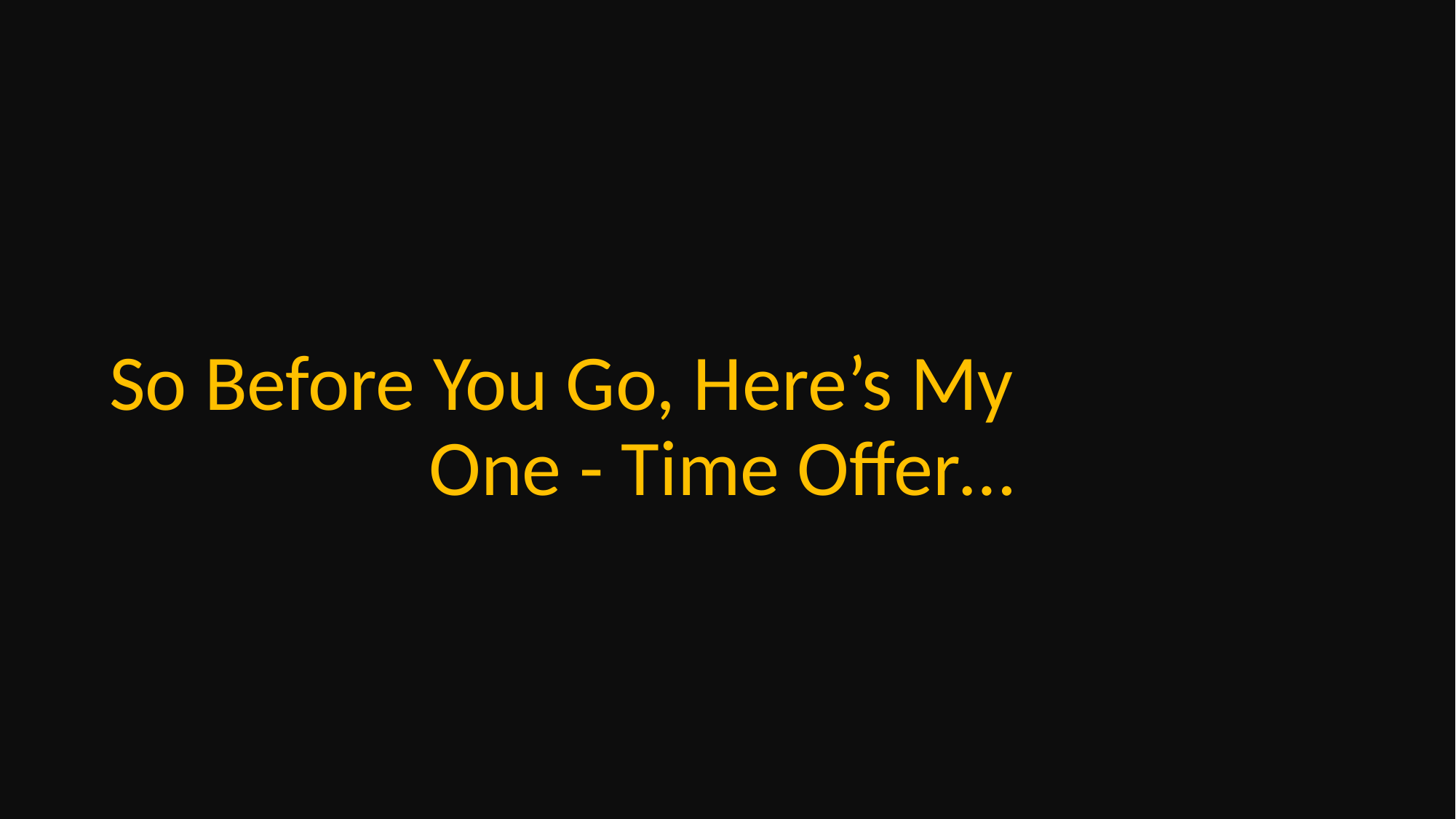

So Before You Go, Here’s My                   One - Time Offer…